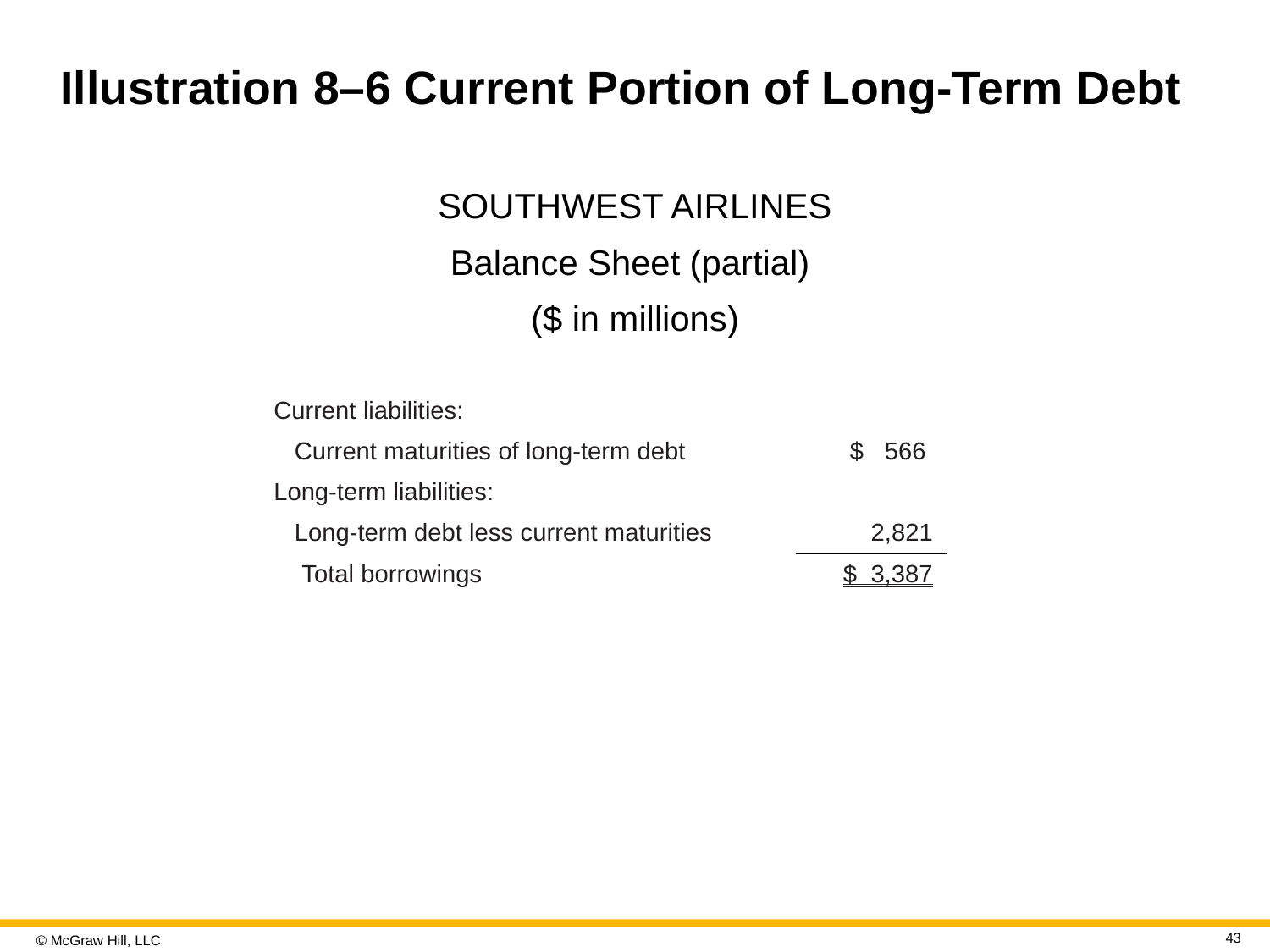

# Illustration 8–6 Current Portion of Long-Term Debt
SOUTHWEST AIRLINES
Balance Sheet (partial)
($ in millions)
| Current liabilities: |  |
| --- | --- |
| Current maturities of long-term debt | $ 566 |
| Long-term liabilities: |  |
| Long-term debt less current maturities | 2,821 |
| Total borrowings | $ 3,387 |
43